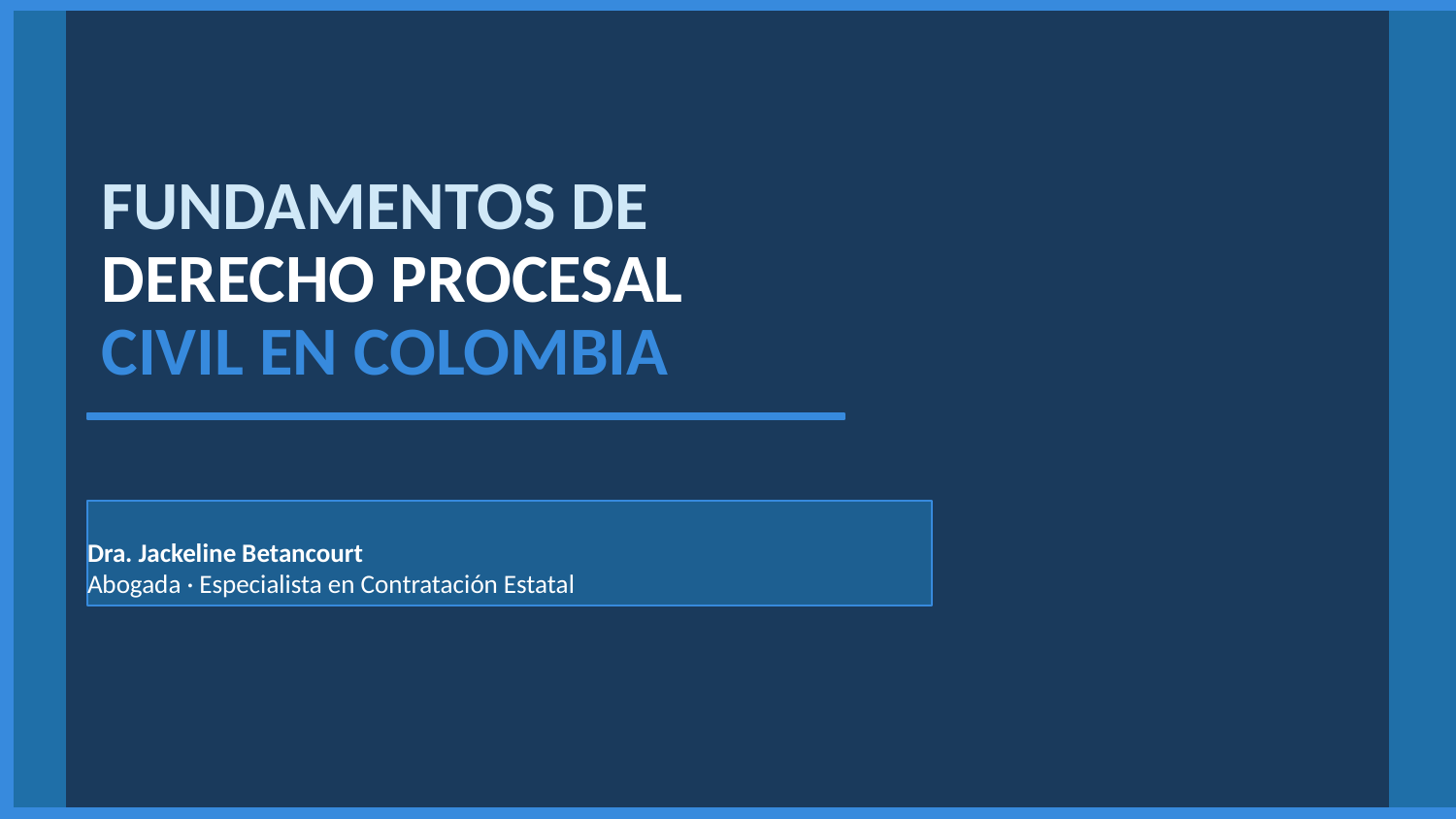

FUNDAMENTOS DE
DERECHO PROCESAL
CIVIL EN COLOMBIA

Dra. Jackeline Betancourt
Abogada · Especialista en Contratación Estatal